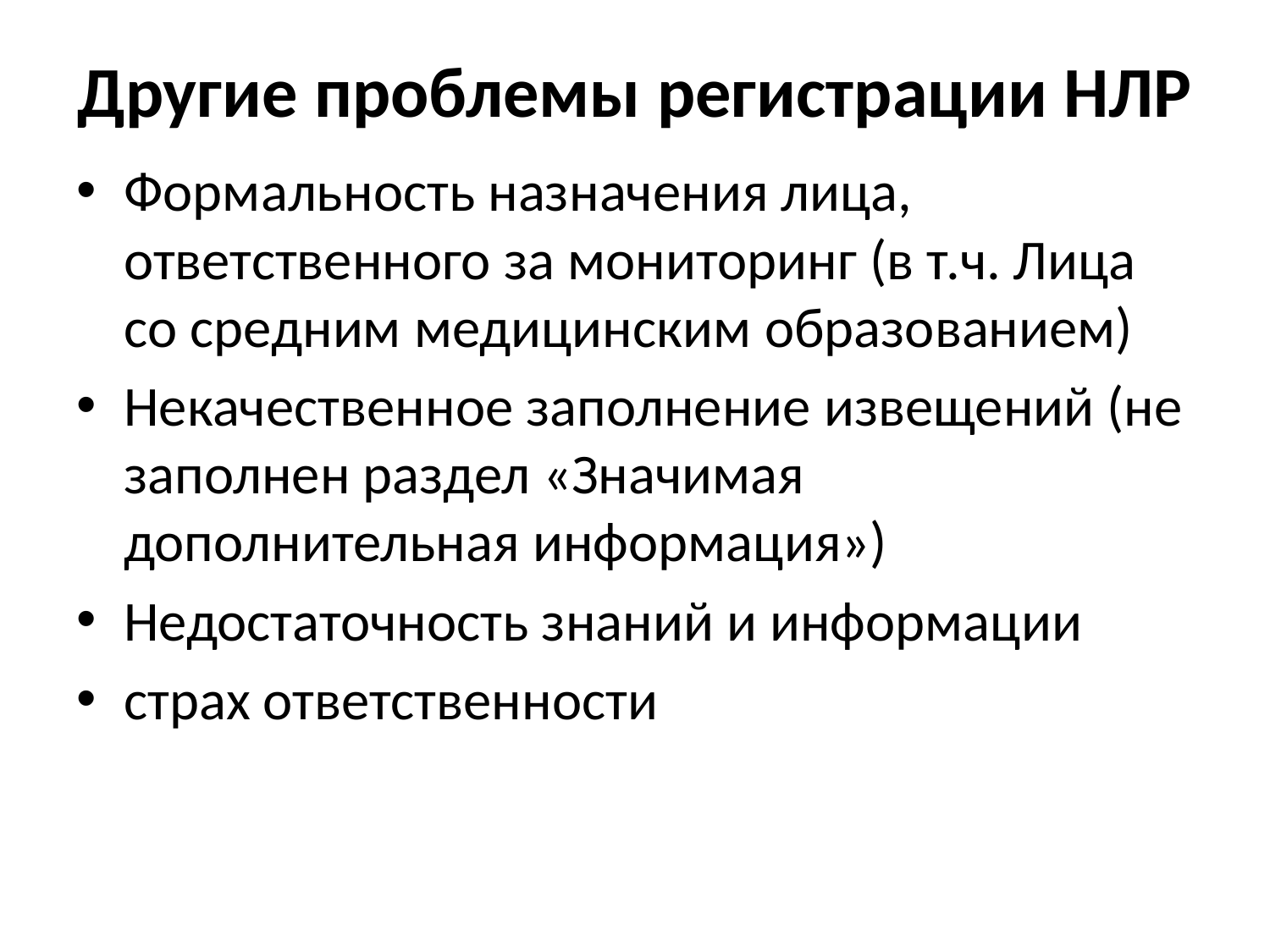

# Другие проблемы регистрации НЛР
Формальность назначения лица, ответственного за мониторинг (в т.ч. Лица со средним медицинским образованием)
Некачественное заполнение извещений (не заполнен раздел «Значимая дополнительная информация»)
Недостаточность знаний и информации
страх ответственности